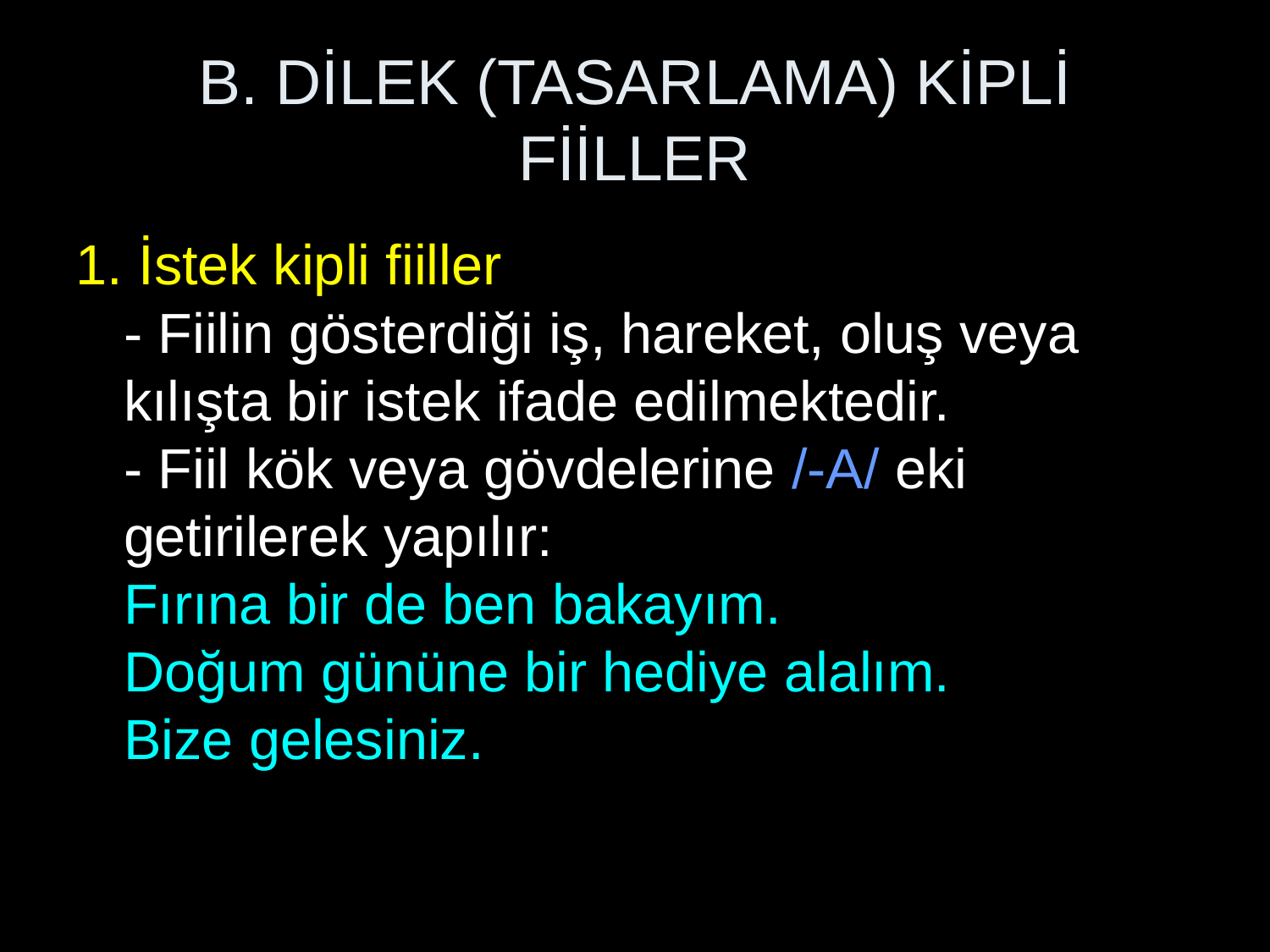

# B. DİLEK (TASARLAMA) KİPLİ FİİLLER
1. İstek kipli fiiller
- Fiilin gösterdiği iş, hareket, oluş veya kılışta bir istek ifade edilmektedir.
- Fiil kök veya gövdelerine /-A/ eki getirilerek yapılır:
Fırına bir de ben bakayım.
Doğum gününe bir hediye alalım.
Bize gelesiniz.